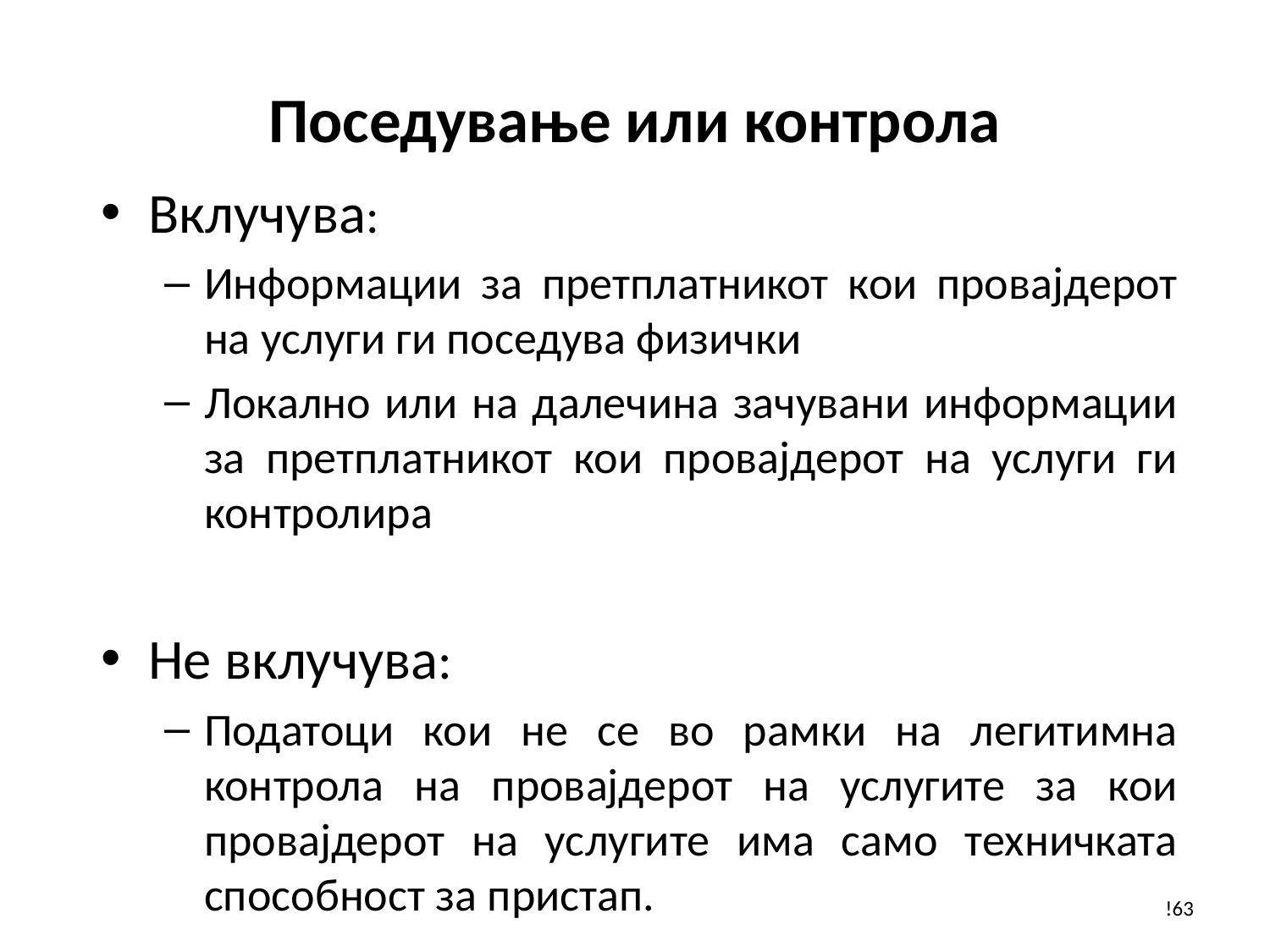

# Поседување или контрола
Вклучува:
Информации за претплатникот кои провајдерот на услуги ги поседува физички
Локално или на далечина зачувани информации за претплатникот кои провајдерот на услуги ги контролира

Не вклучува:
Податоци кои не се во рамки на легитимна контрола на провајдерот на услугите за кои провајдерот на услугите има само техничката способност за пристап.

!63